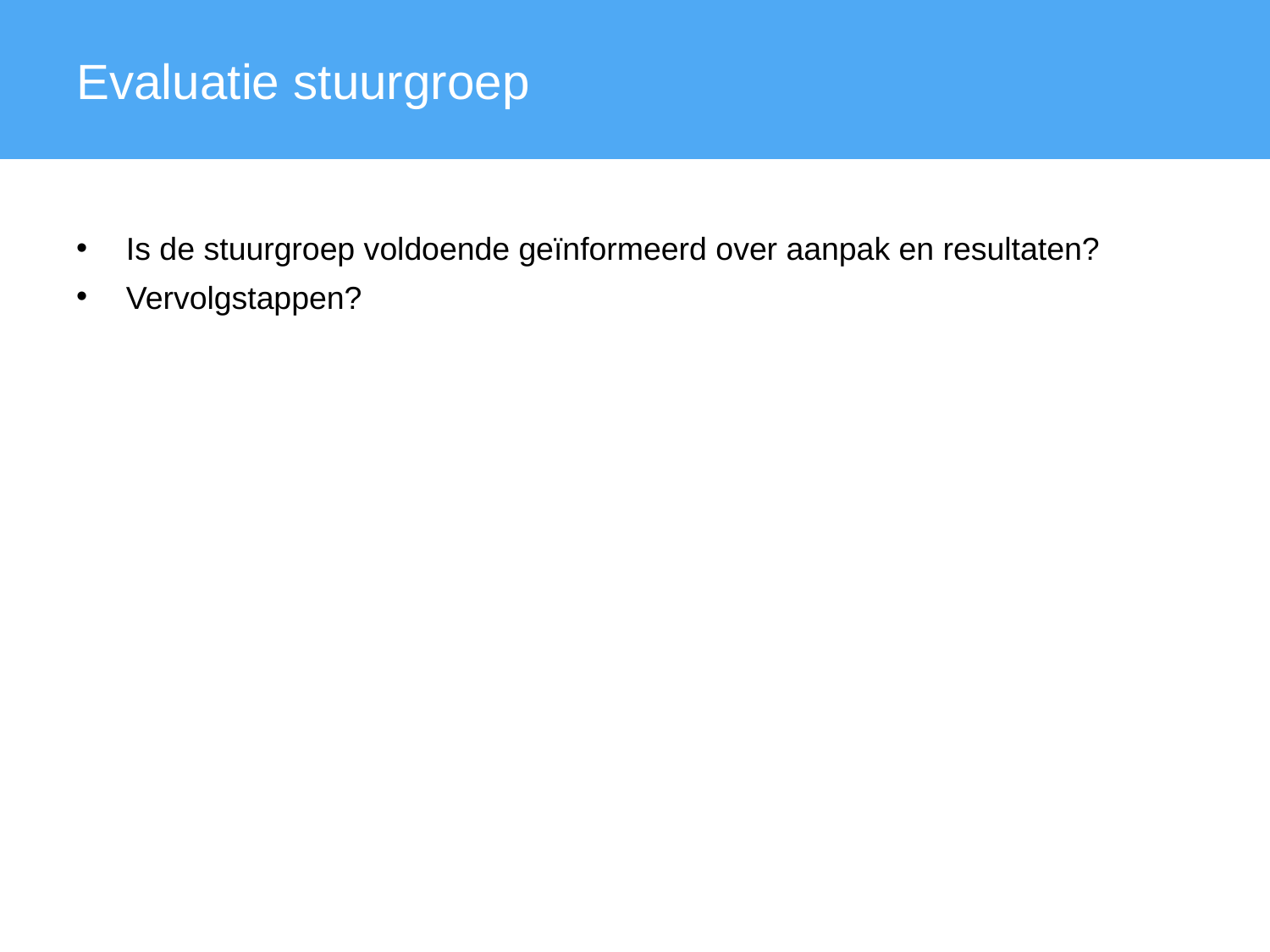

Evaluatie stuurgroep
Is de stuurgroep voldoende geïnformeerd over aanpak en resultaten?
Vervolgstappen?